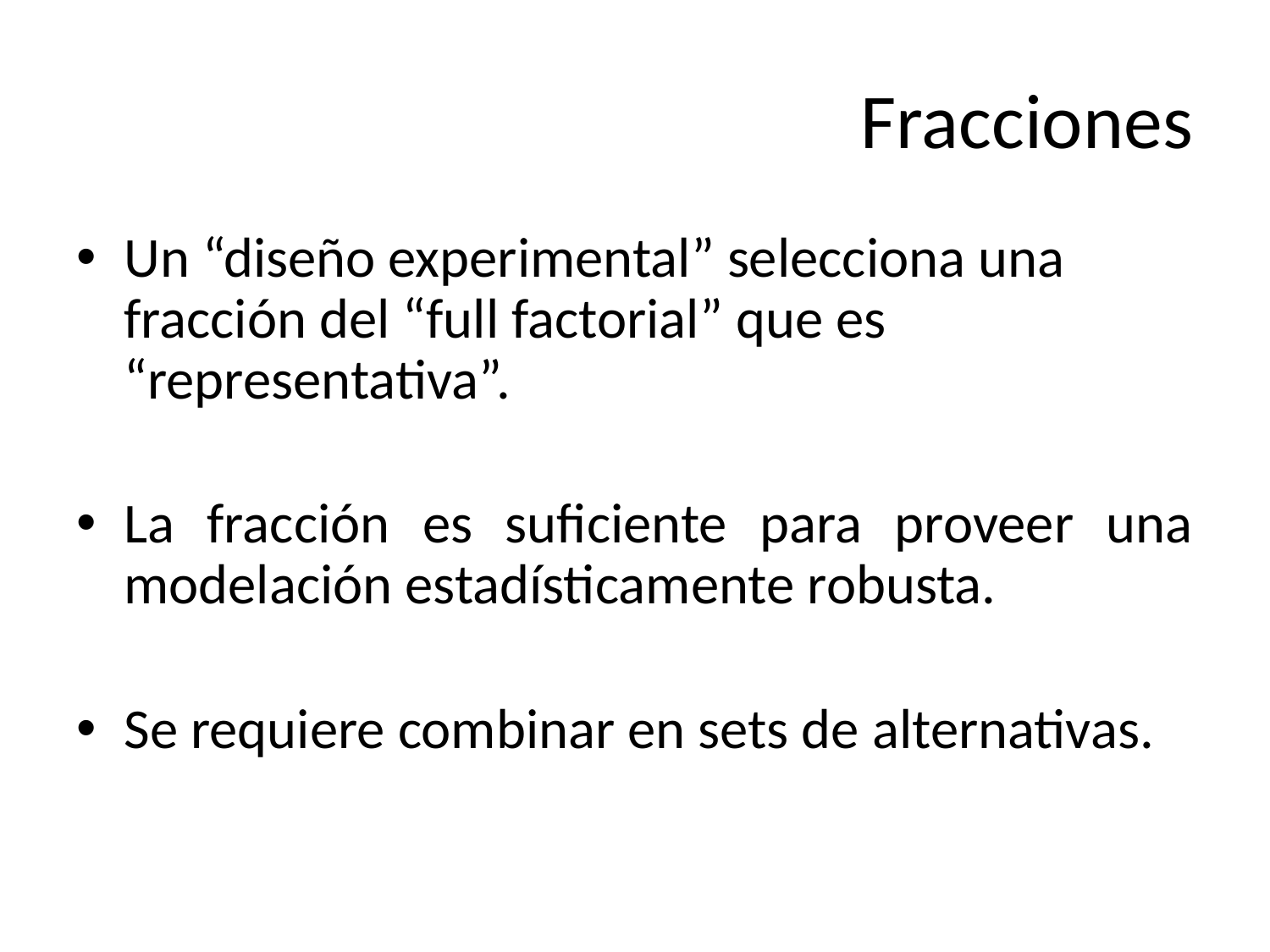

# Fracciones
Un “diseño experimental” selecciona una fracción del “full factorial” que es “representativa”.

La fracción es suficiente para proveer una modelación estadísticamente robusta.

Se requiere combinar en sets de alternativas.